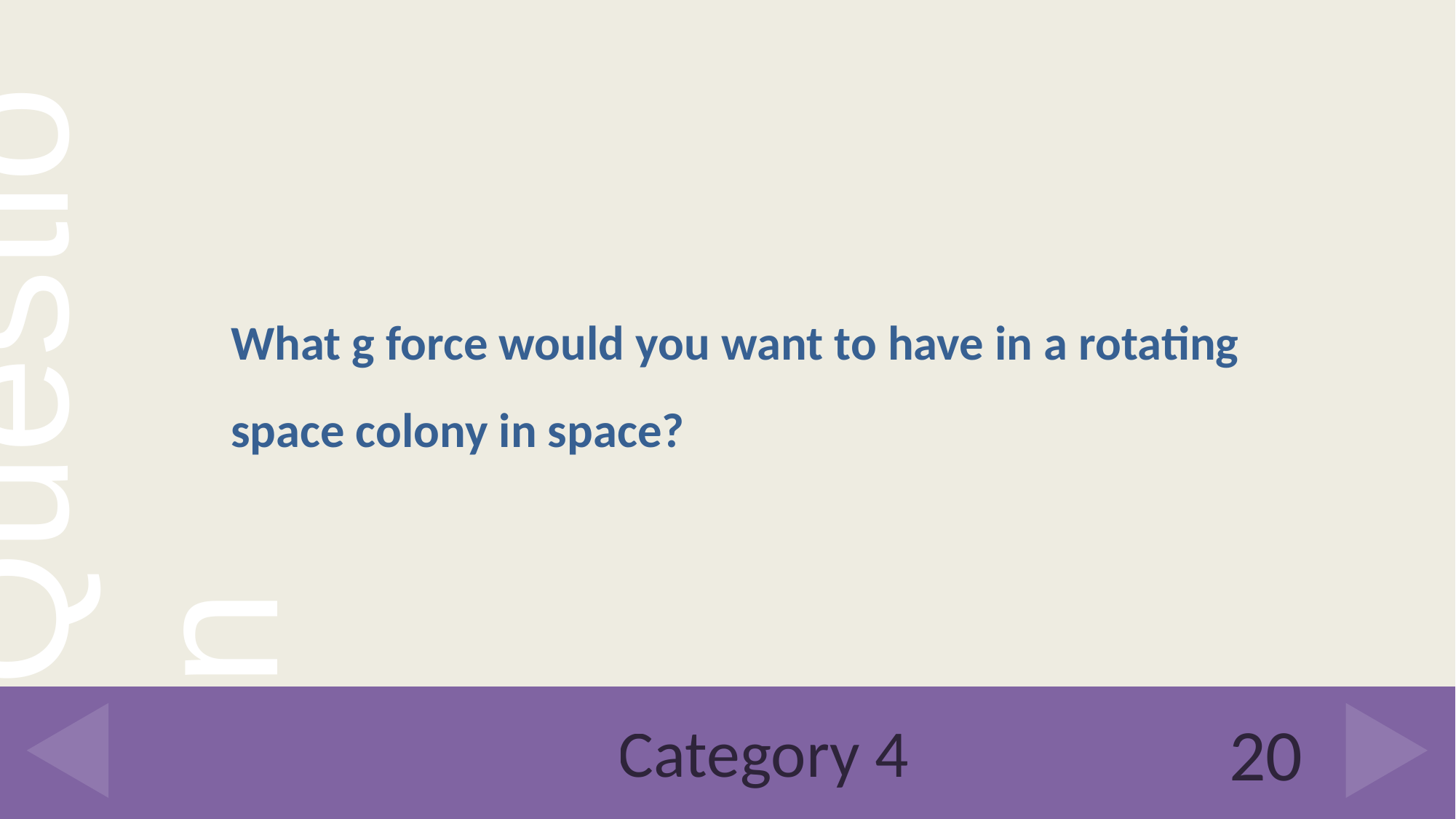

What g force would you want to have in a rotating space colony in space?
# Category 4
20